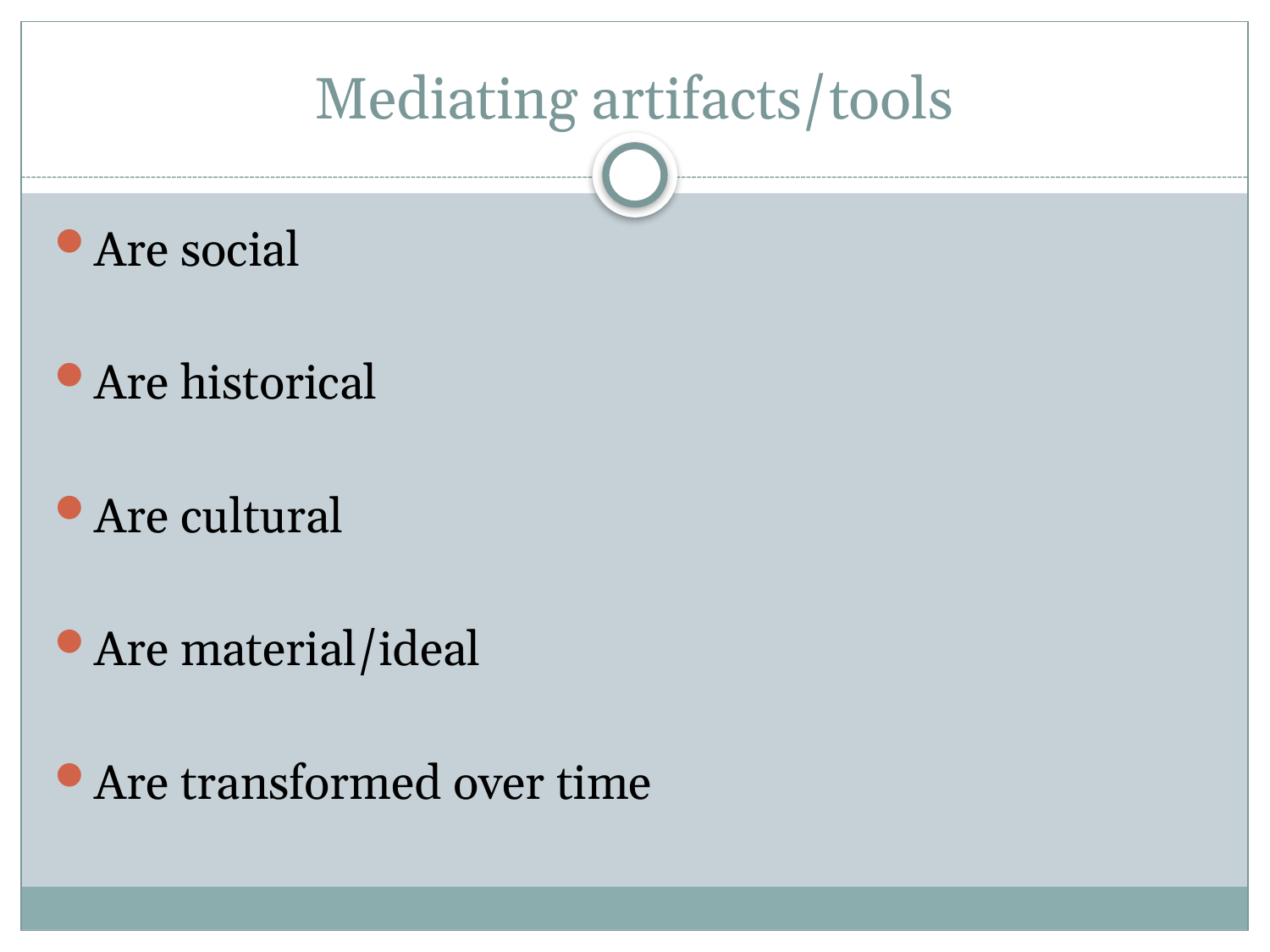

# Mediating artifacts/tools
Are social

Are historical

Are cultural

Are material/ideal

Are transformed over time